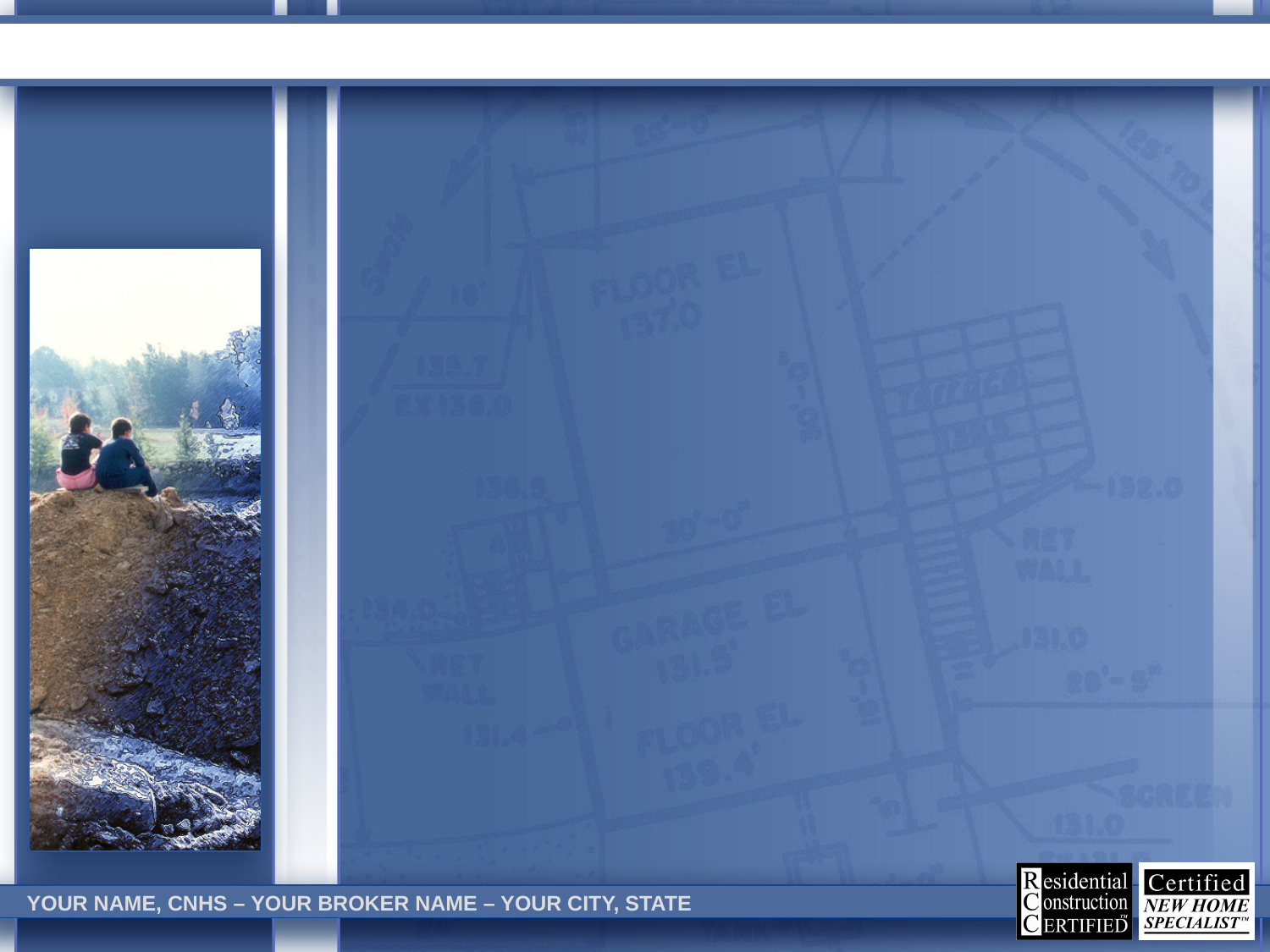

#

YOUR NAME, CNHS – YOUR BROKER NAME – YOUR CITY, STATE